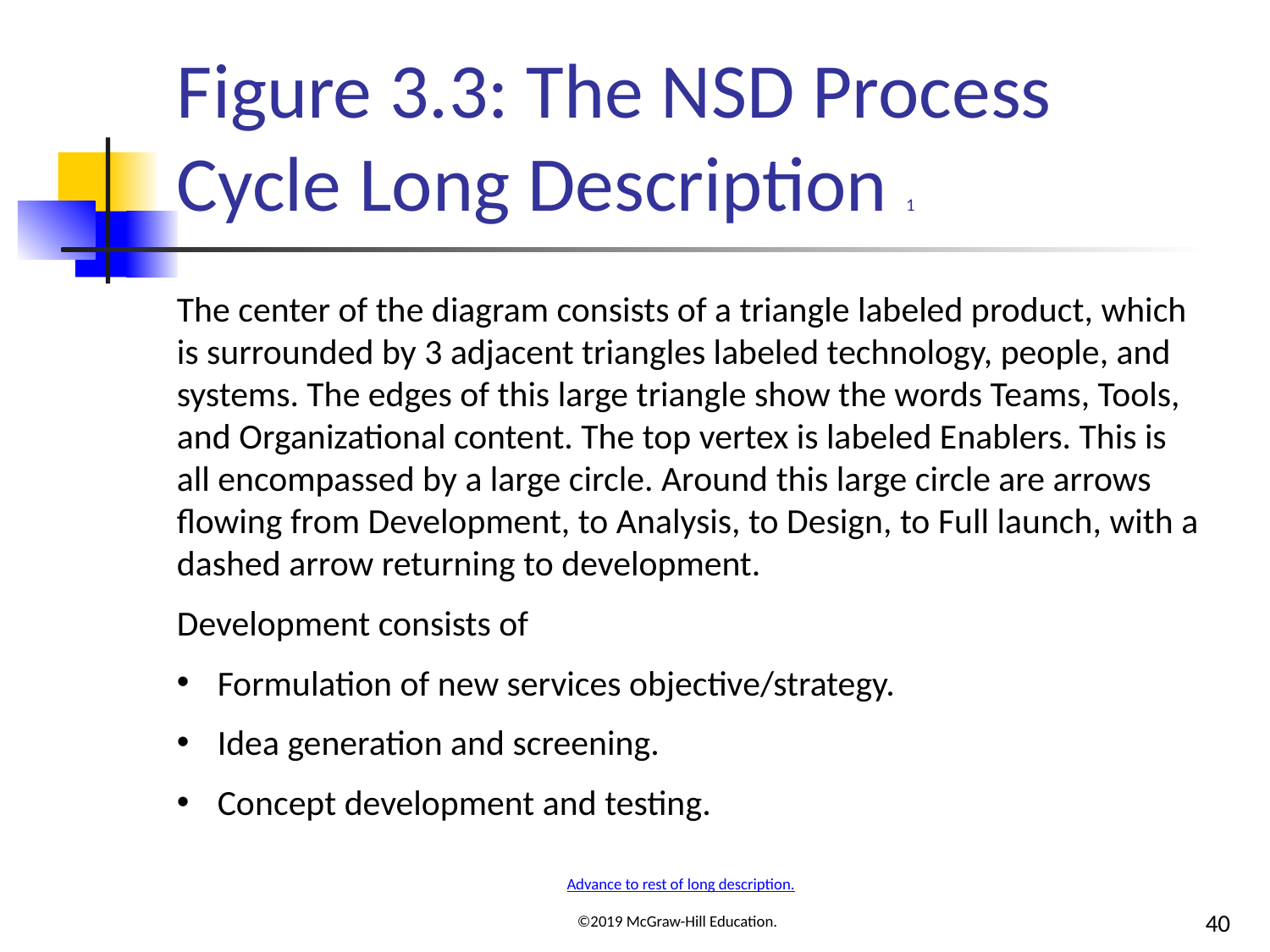

# Figure 3.3: The NSD Process Cycle Long Description 1
The center of the diagram consists of a triangle labeled product, which is surrounded by 3 adjacent triangles labeled technology, people, and systems. The edges of this large triangle show the words Teams, Tools, and Organizational content. The top vertex is labeled Enablers. This is all encompassed by a large circle. Around this large circle are arrows flowing from Development, to Analysis, to Design, to Full launch, with a dashed arrow returning to development.
Development consists of
Formulation of new services objective/strategy.
Idea generation and screening.
Concept development and testing.
Advance to rest of long description.